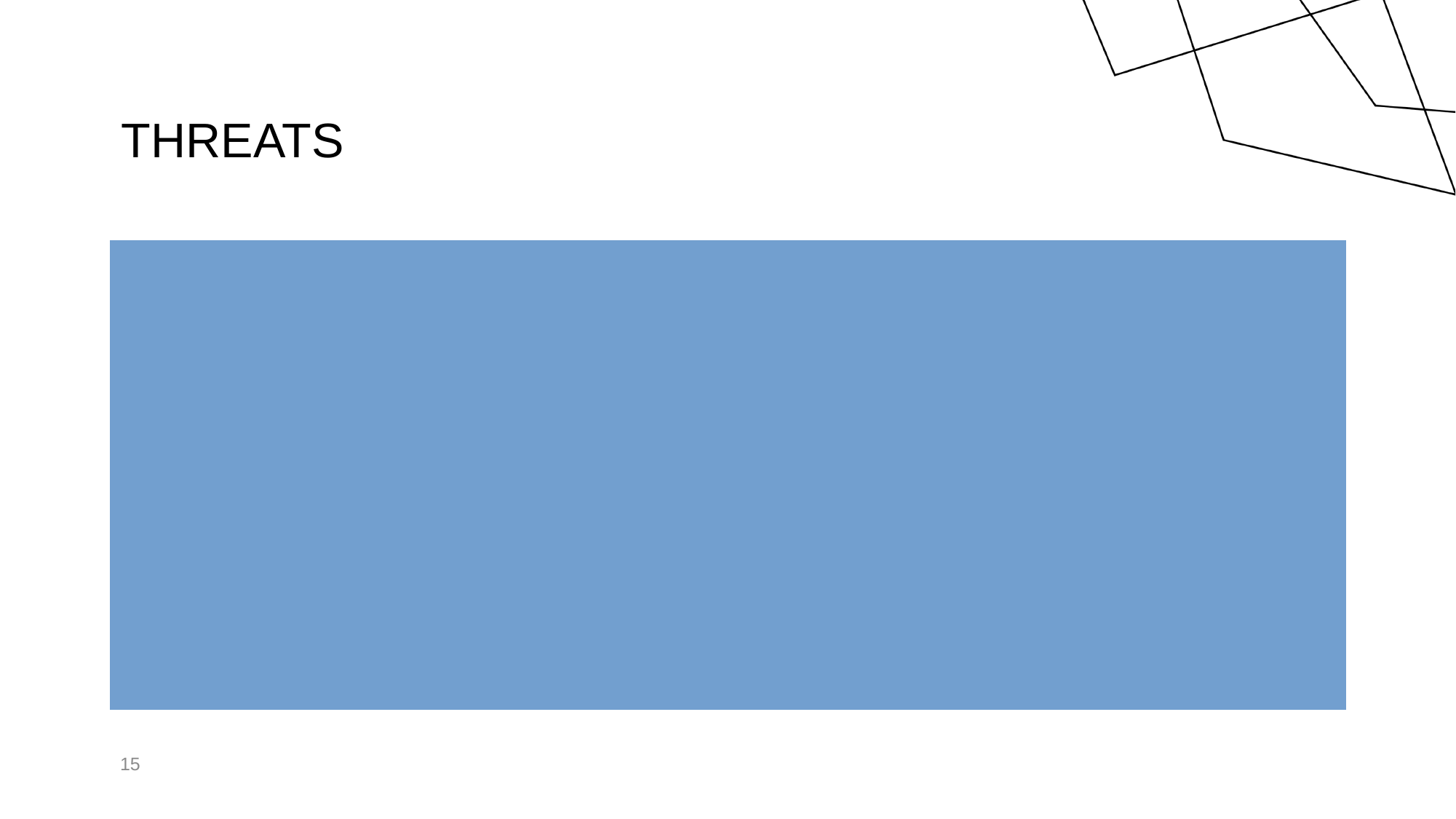

# threats
Ford big push on electric vehicles
Advisors need to follow up with clients more
15